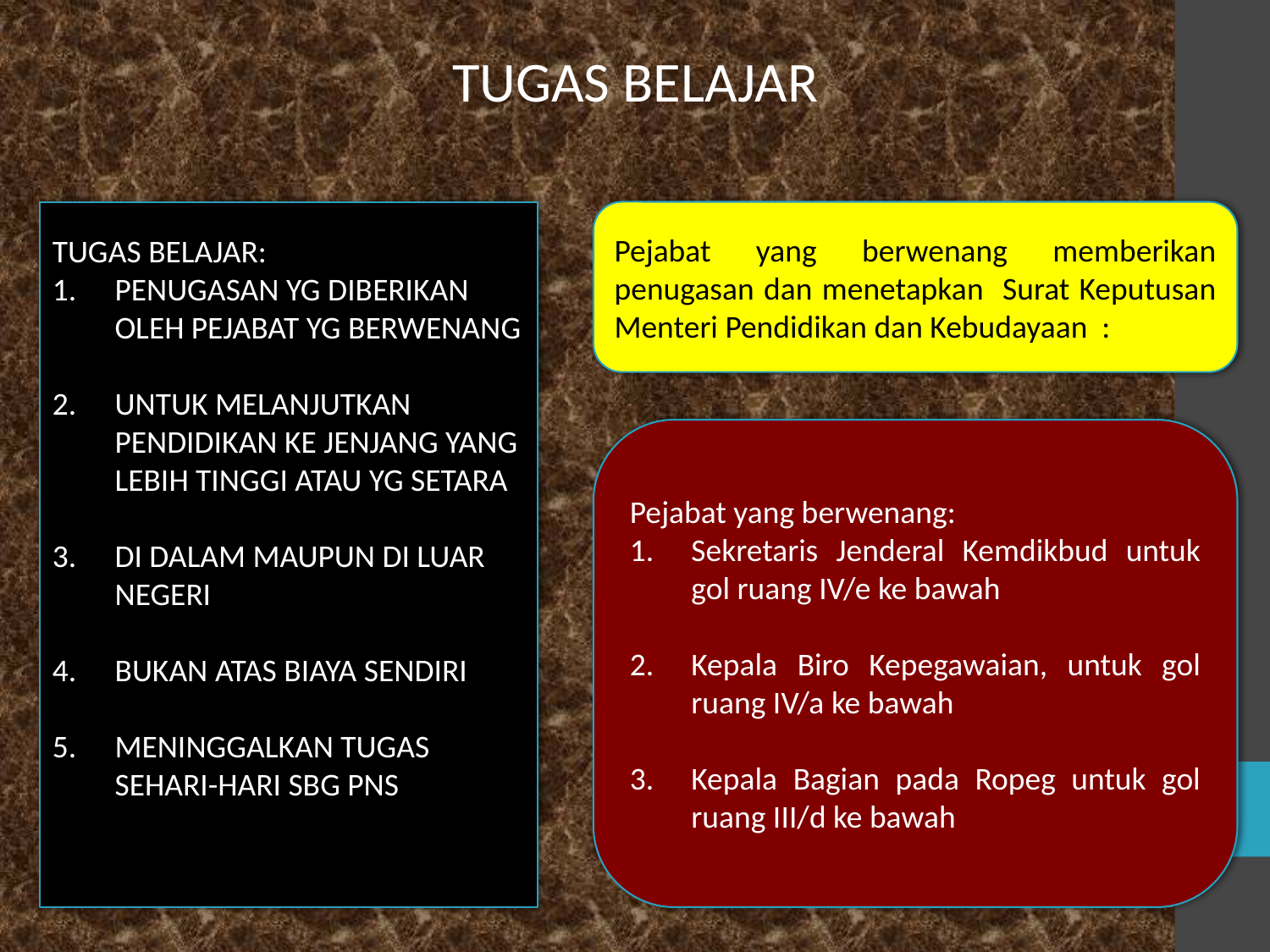

TUGAS BELAJAR
TUGAS BELAJAR:
PENUGASAN YG DIBERIKAN OLEH PEJABAT YG BERWENANG

UNTUK MELANJUTKAN PENDIDIKAN KE JENJANG YANG LEBIH TINGGI ATAU YG SETARA

DI DALAM MAUPUN DI LUAR NEGERI

BUKAN ATAS BIAYA SENDIRI

MENINGGALKAN TUGAS SEHARI-HARI SBG PNS

Pejabat yang berwenang memberikan penugasan dan menetapkan  Surat Keputusan Menteri Pendidikan dan Kebudayaan  :
Pejabat yang berwenang:
Sekretaris Jenderal Kemdikbud untuk gol ruang IV/e ke bawah

Kepala Biro Kepegawaian, untuk gol ruang IV/a ke bawah

Kepala Bagian pada Ropeg untuk gol ruang III/d ke bawah